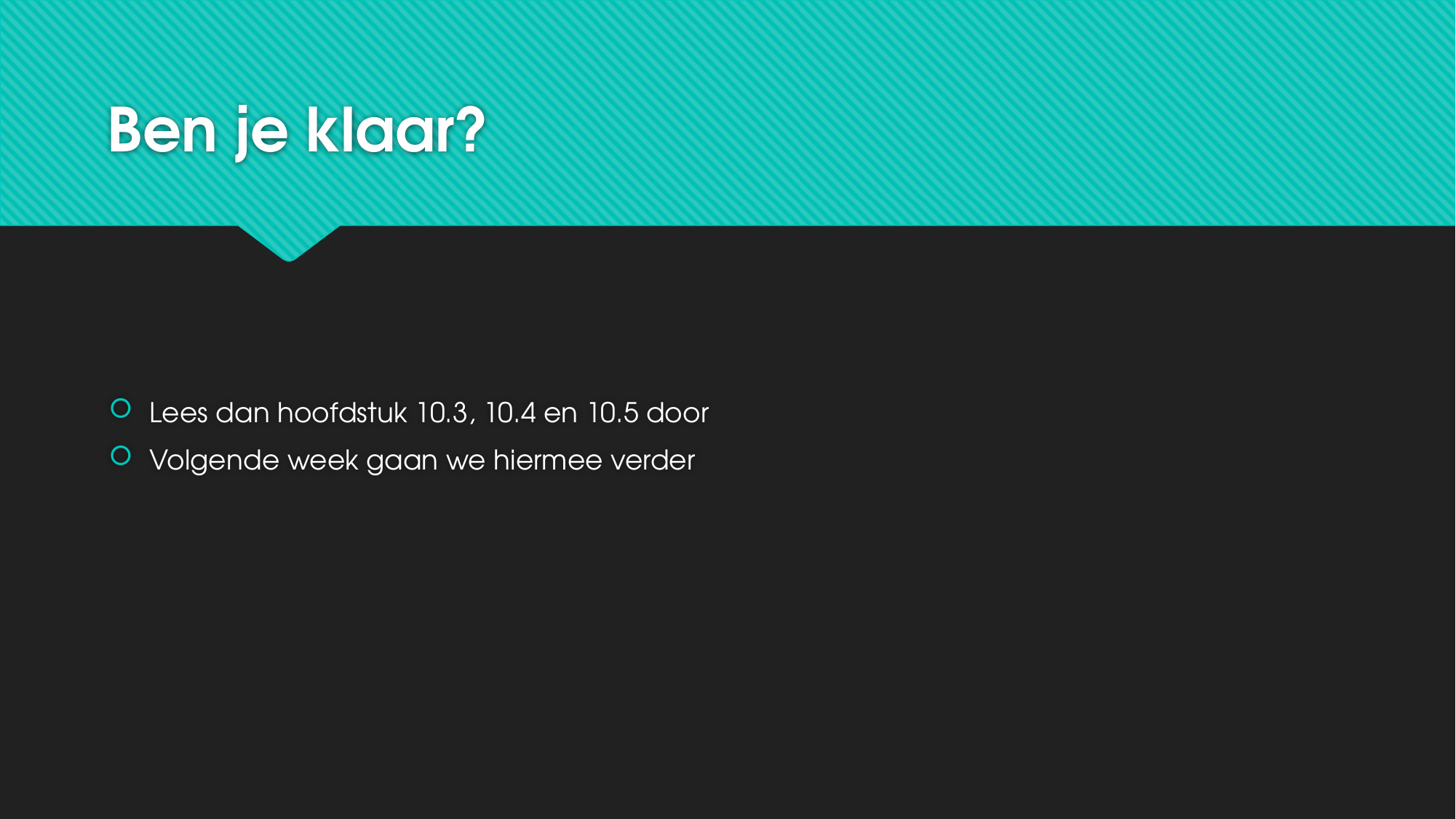

# Ben je klaar?
Lees dan hoofdstuk 10.3, 10.4 en 10.5 door
Volgende week gaan we hiermee verder